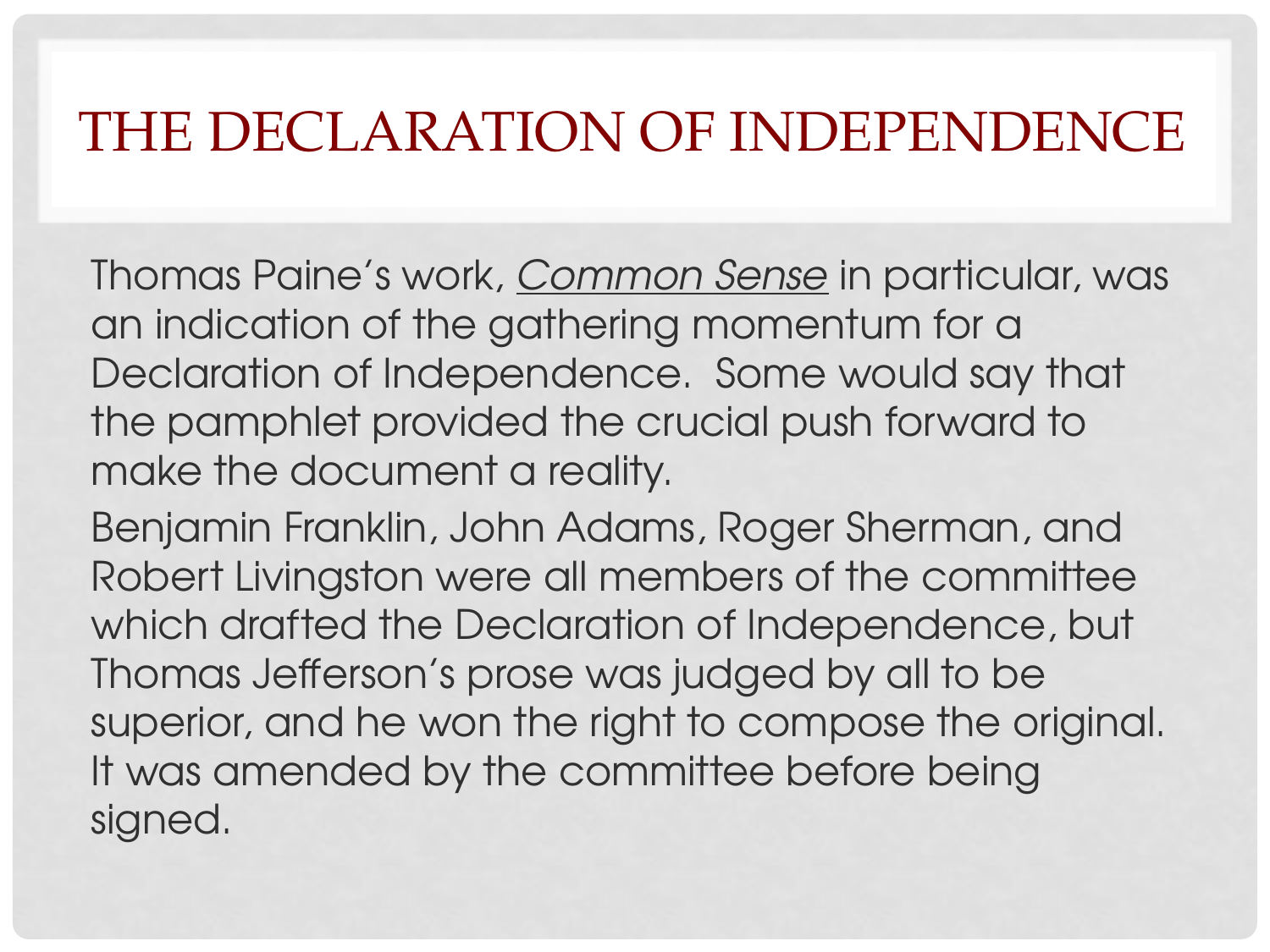

# The Declaration of Independence
Thomas Paine’s work, Common Sense in particular, was an indication of the gathering momentum for a Declaration of Independence.  Some would say that the pamphlet provided the crucial push forward to make the document a reality.
Benjamin Franklin, John Adams, Roger Sherman, and Robert Livingston were all members of the committee which drafted the Declaration of Independence, but Thomas Jefferson’s prose was judged by all to be superior, and he won the right to compose the original.  It was amended by the committee before being signed.